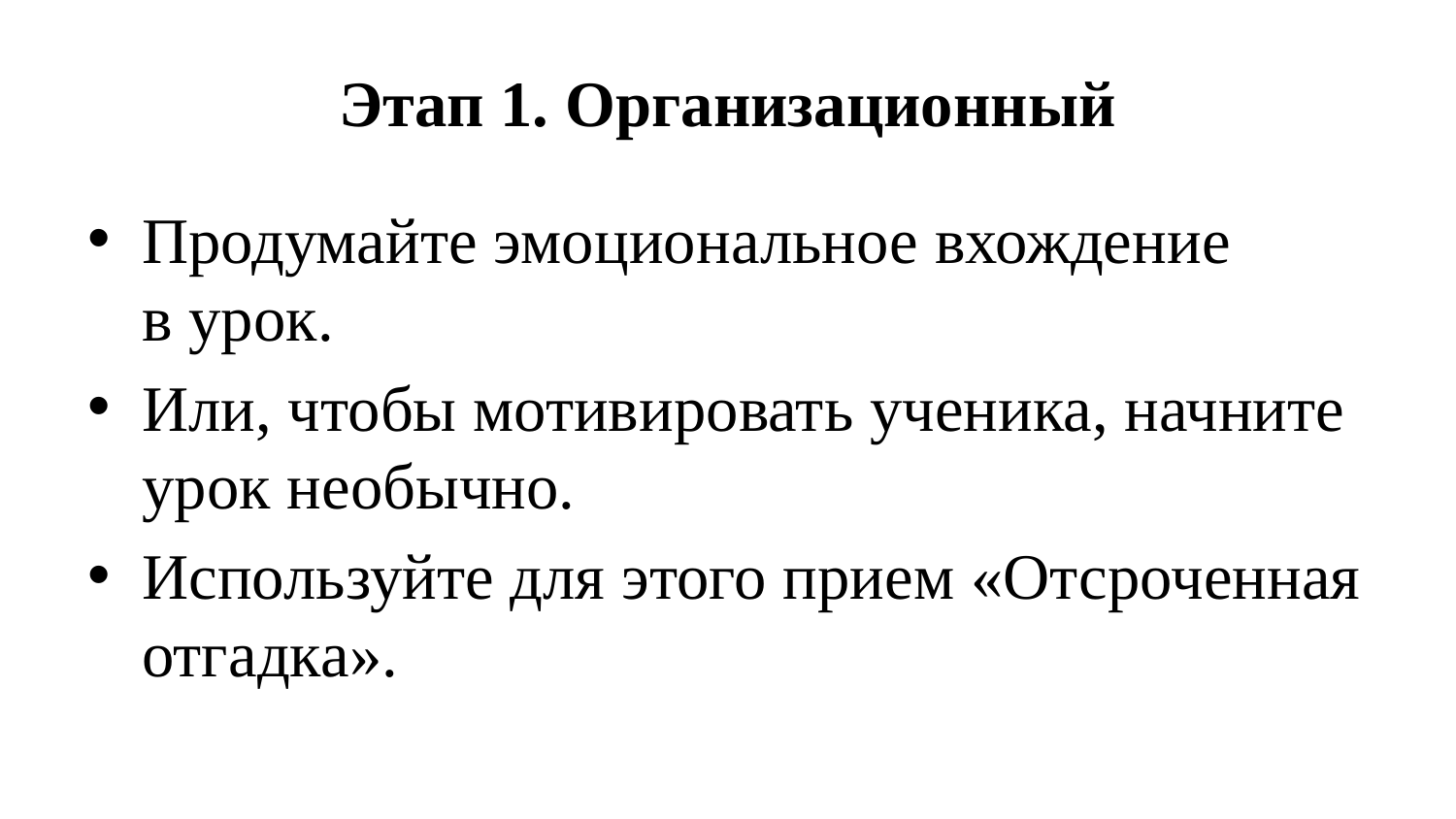

# Этап 1. Организационный
Продумайте эмоциональное вхождение в урок.
Или, чтобы мотивировать ученика, начните урок необычно.
Используйте для этого прием «Отсроченная отгадка».